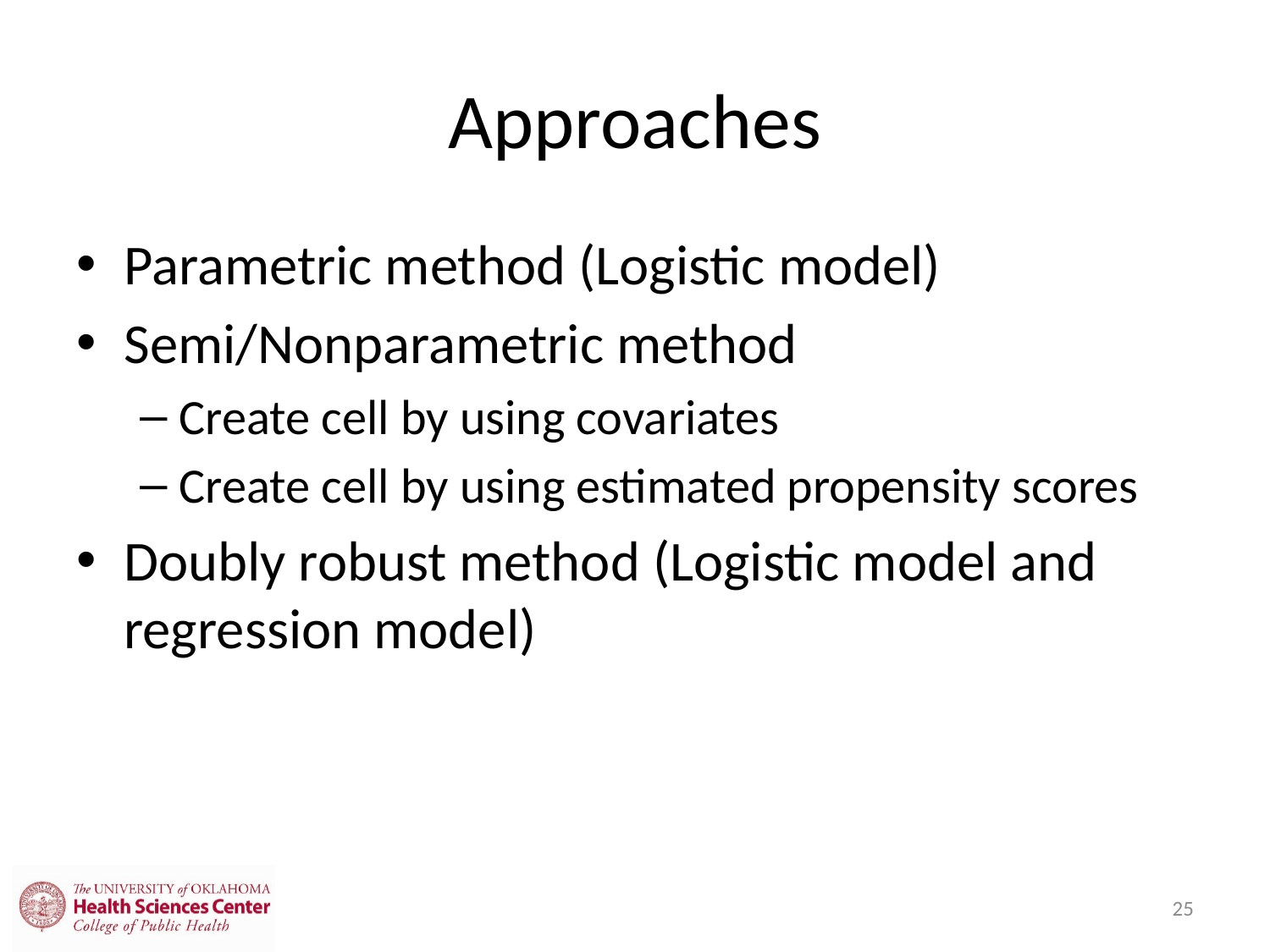

# Approaches
Parametric method (Logistic model)
Semi/Nonparametric method
Create cell by using covariates
Create cell by using estimated propensity scores
Doubly robust method (Logistic model and regression model)
25